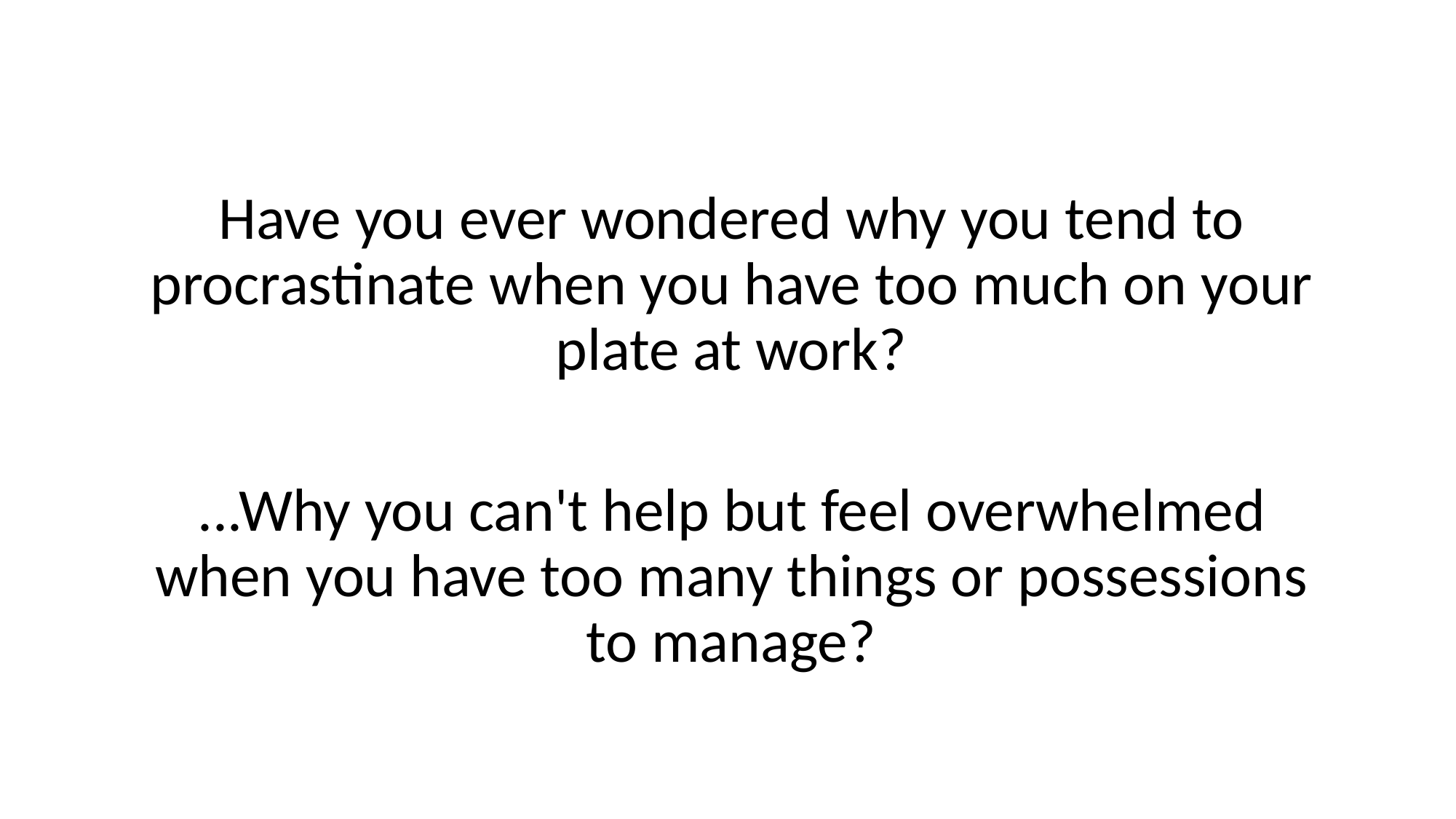

Have you ever wondered why you tend to procrastinate when you have too much on your plate at work?

...Why you can't help but feel overwhelmed when you have too many things or possessions to manage?